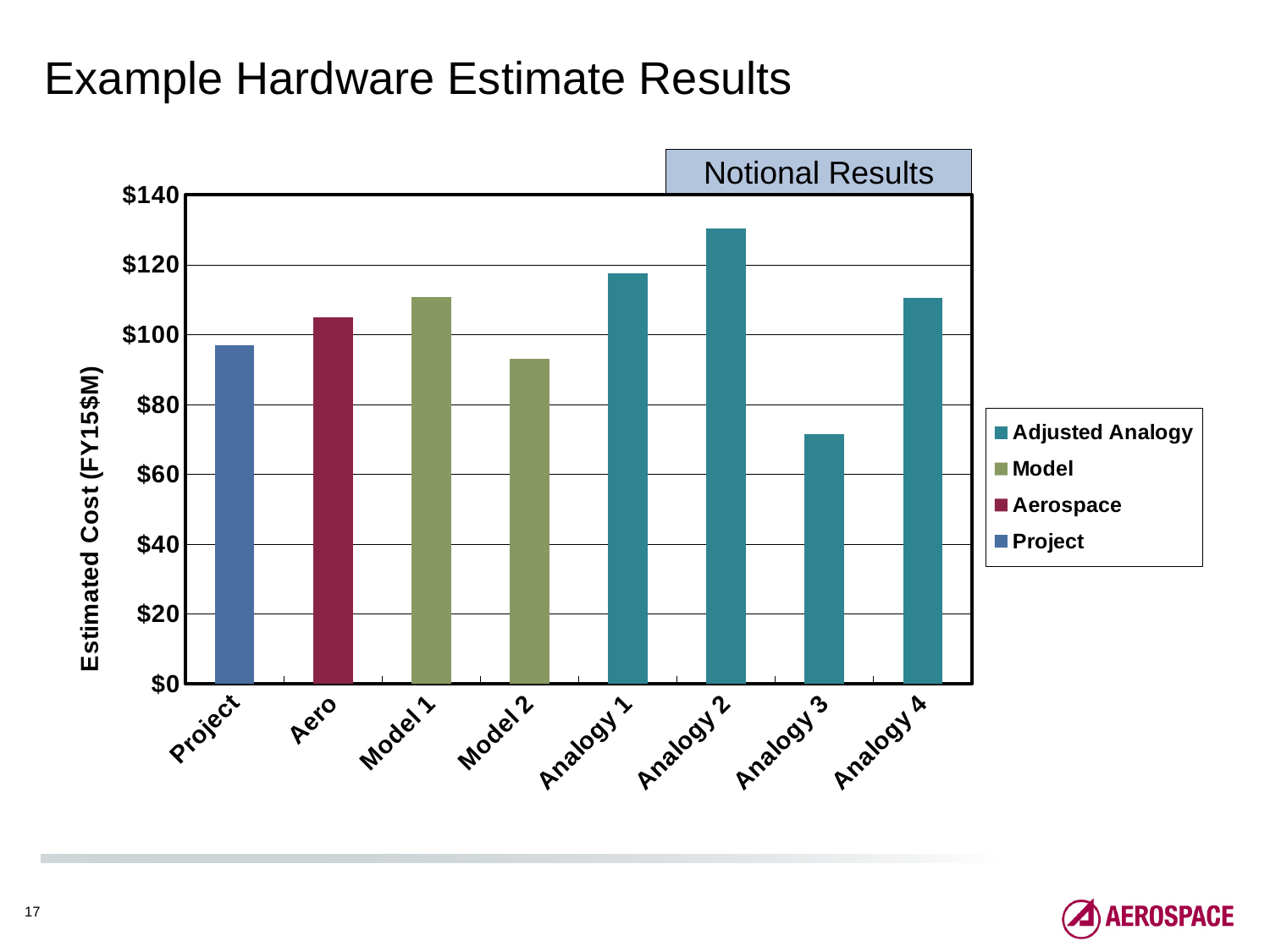

# Example Hardware Estimate Results
Notional Results

### Chart

| Category | Project | Aerospace | Model | Adjusted Analogy |
|---|---|---|---|---|
| Project | 97.0 | None | None | None |
| Aero | None | 105.0 | None | None |
| Model 1 | None | None | 110.8526233093921 | None |
| Model 2 | None | None | 93.0 | None |
| Analogy 1 | None | None | None | 117.6040713638904 |
| Analogy 2 | None | None | None | 130.3288298598072 |
| Analogy 3 | None | None | None | 71.56206431091985 |
| Analogy 4 | None | None | None | 110.5750247966909 |